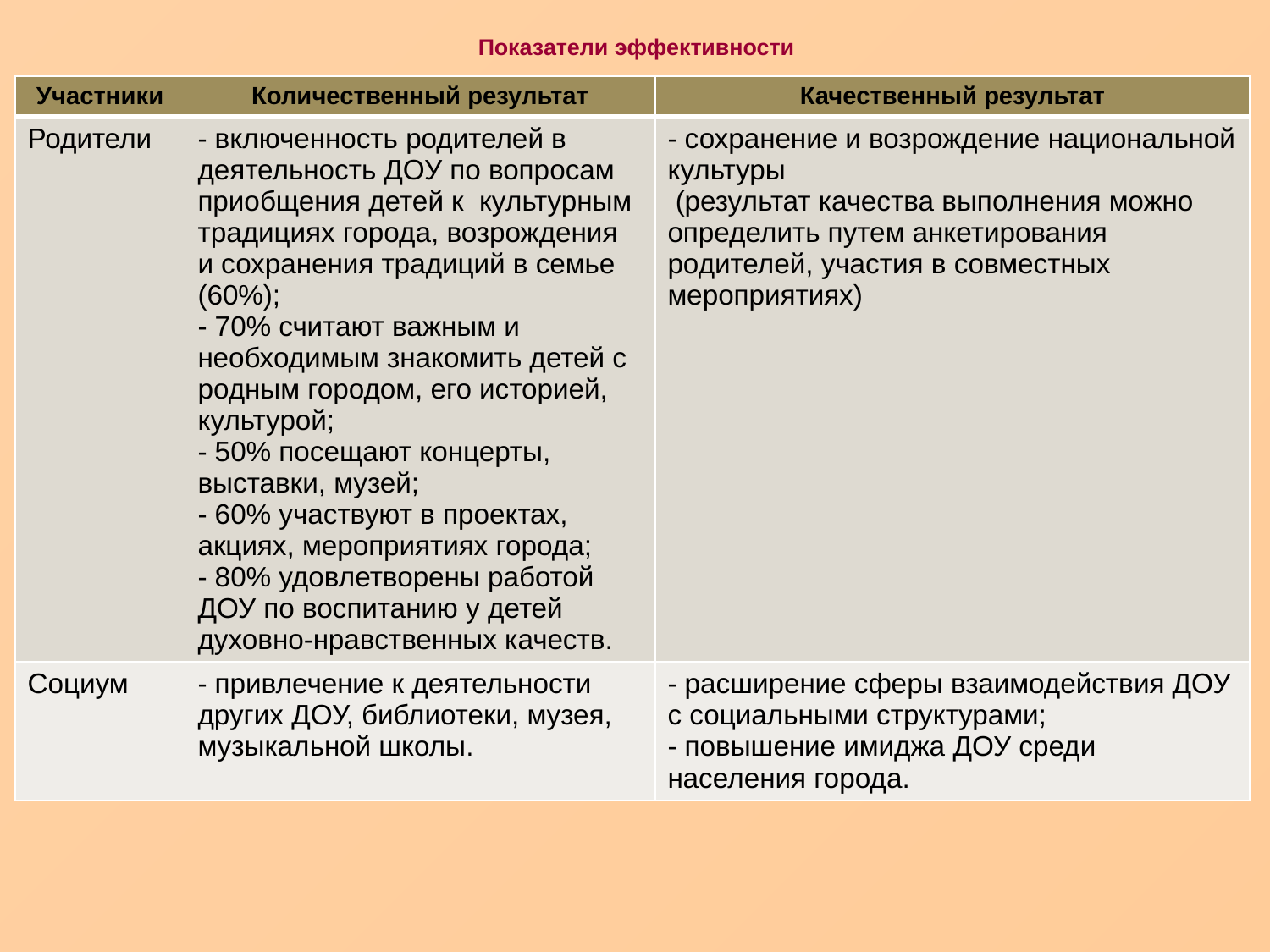

# Показатели эффективности
| Участники | Количественный результат | Качественный результат |
| --- | --- | --- |
| Родители | - включенность родителей в деятельность ДОУ по вопросам приобщения детей к культурным традициях города, возрождения и сохранения традиций в семье (60%); - 70% считают важным и необходимым знакомить детей с родным городом, его историей, культурой; - 50% посещают концерты, выставки, музей; - 60% участвуют в проектах, акциях, мероприятиях города; - 80% удовлетворены работой ДОУ по воспитанию у детей духовно-нравственных качеств. | - сохранение и возрождение национальной культуры (результат качества выполнения можно определить путем анкетирования родителей, участия в совместных мероприятиях) |
| Социум | - привлечение к деятельности других ДОУ, библиотеки, музея, музыкальной школы. | - расширение сферы взаимодействия ДОУ с социальными структурами; - повышение имиджа ДОУ среди населения города. |